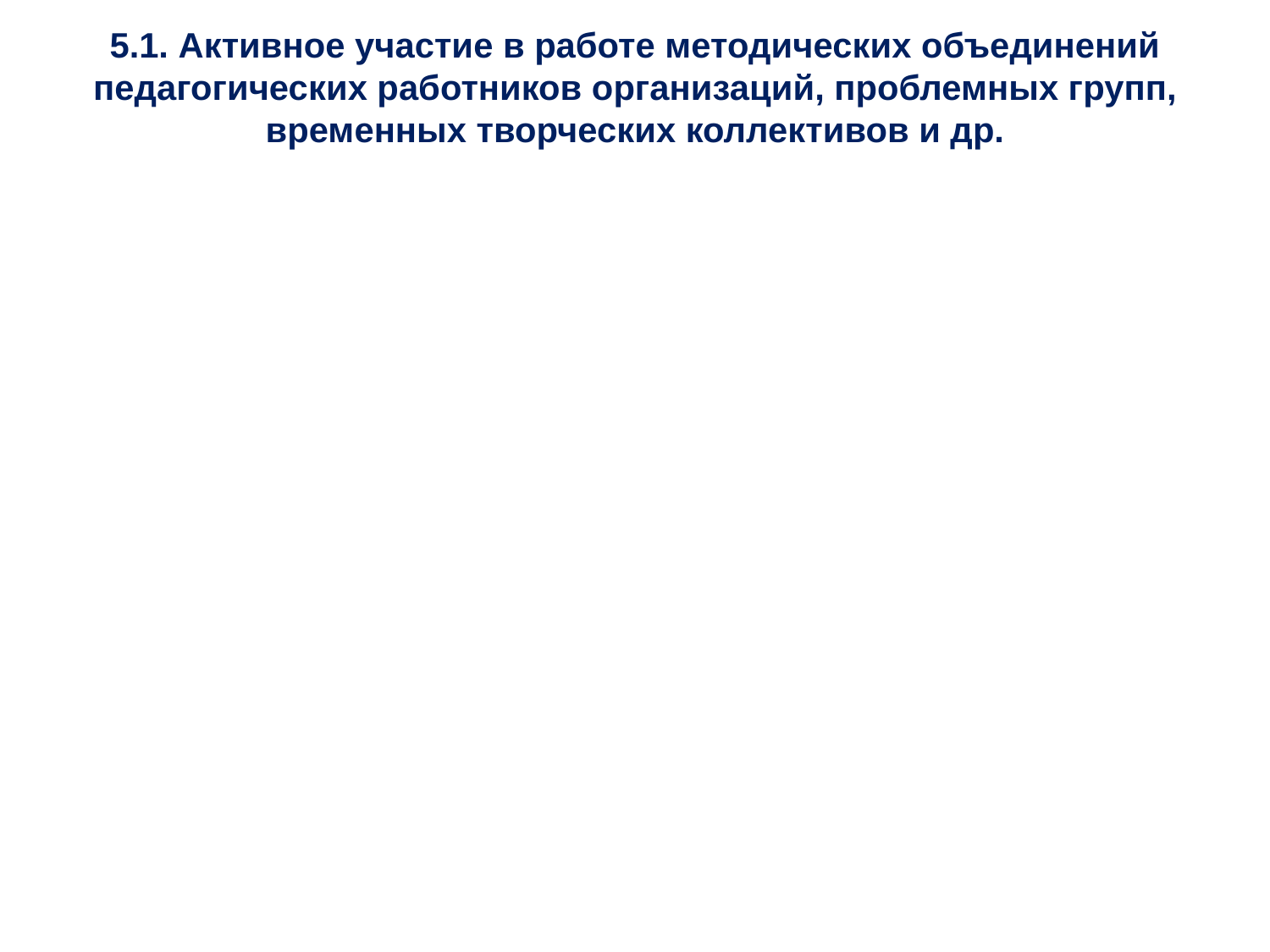

# 5.1. Активное участие в работе методических объединений педагогических работников организаций, проблемных групп, временных творческих коллективов и др.